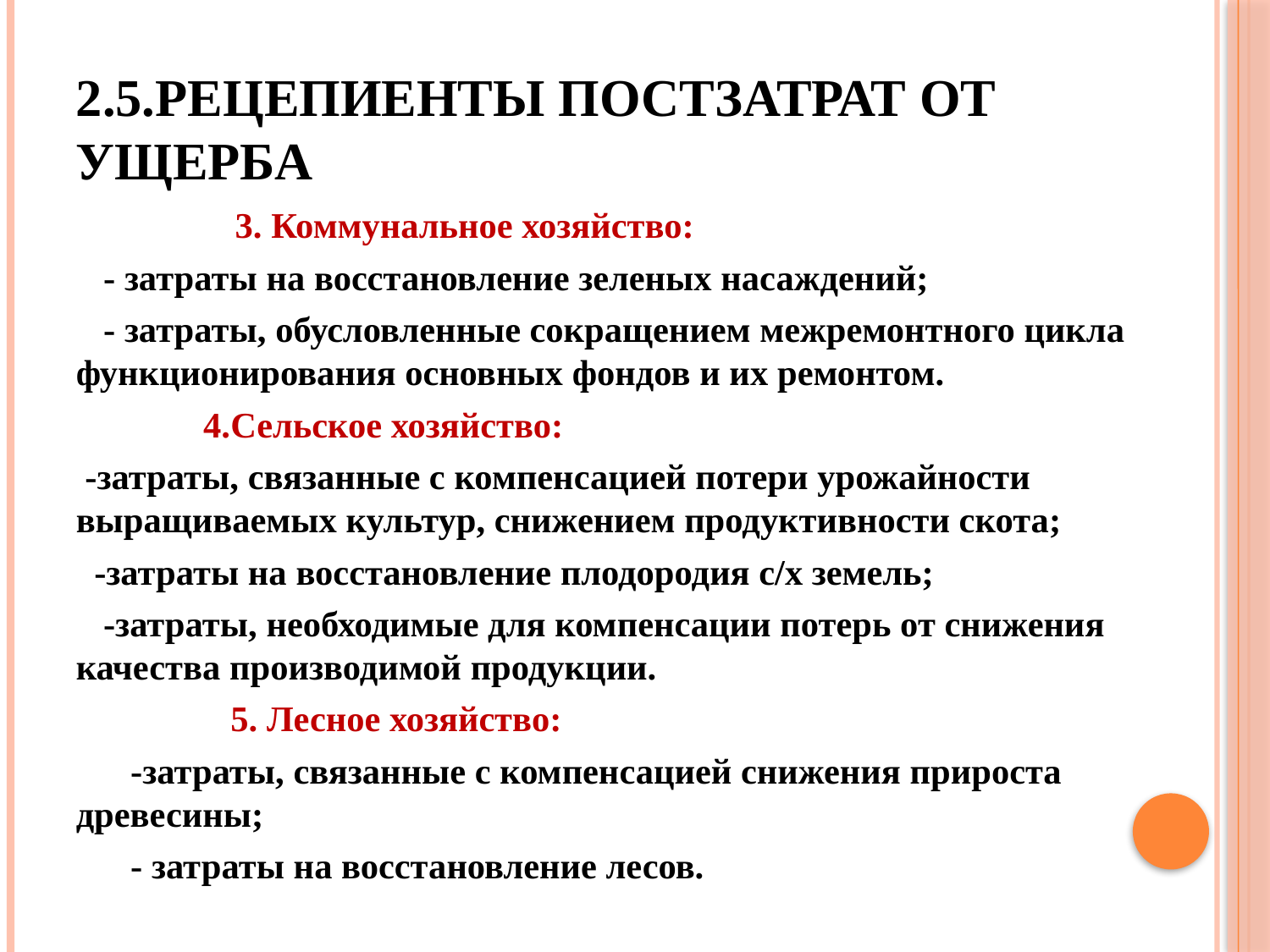

# 2.5.Рецепиенты постзатрат от ущерба
                3. Коммунальное хозяйство:
   - затраты на восстановление зеленых насаждений;
   - затраты, обусловленные сокращением межремонтного цикла функционирования основных фондов и их ремонтом.
              4.Сельское хозяйство:
 -затраты, связанные с компенсацией потери урожайности выращиваемых культур, снижением продуктивности скота;
  -затраты на восстановление плодородия с/х земель;
   -затраты, необходимые для компенсации потерь от снижения качества производимой продукции.
                 5. Лесное хозяйство:
      -затраты, связанные с компенсацией снижения прироста древесины;
      - затраты на восстановление лесов.